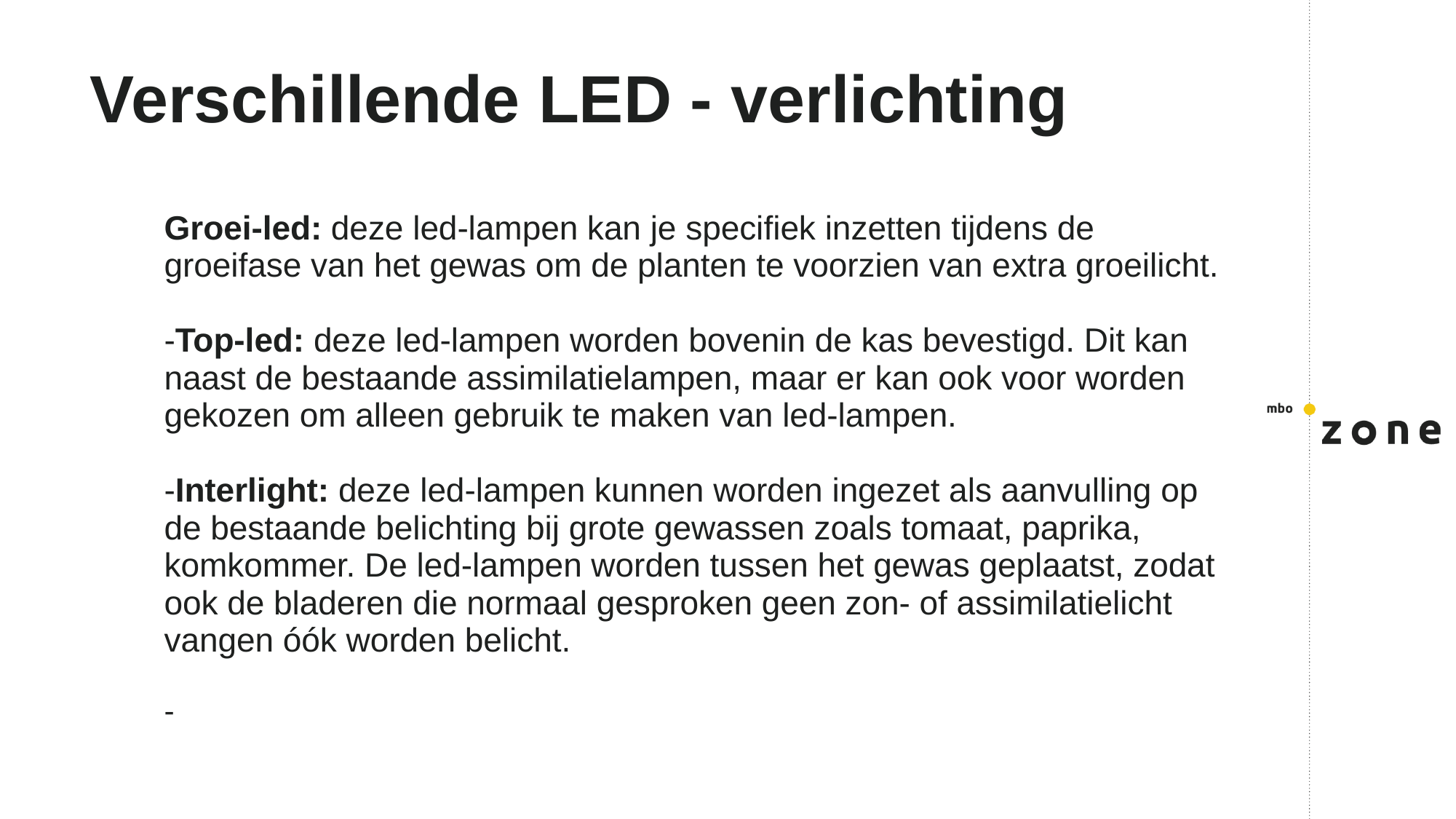

# Verschillende LED - verlichting
Groei-led: deze led-lampen kan je specifiek inzetten tijdens de groeifase van het gewas om de planten te voorzien van extra groeilicht.
-Top-led: deze led-lampen worden bovenin de kas bevestigd. Dit kan naast de bestaande assimilatielampen, maar er kan ook voor worden gekozen om alleen gebruik te maken van led-lampen.
-Interlight: deze led-lampen kunnen worden ingezet als aanvulling op de bestaande belichting bij grote gewassen zoals tomaat, paprika, komkommer. De led-lampen worden tussen het gewas geplaatst, zodat ook de bladeren die normaal gesproken geen zon- of assimilatielicht vangen óók worden belicht.
-